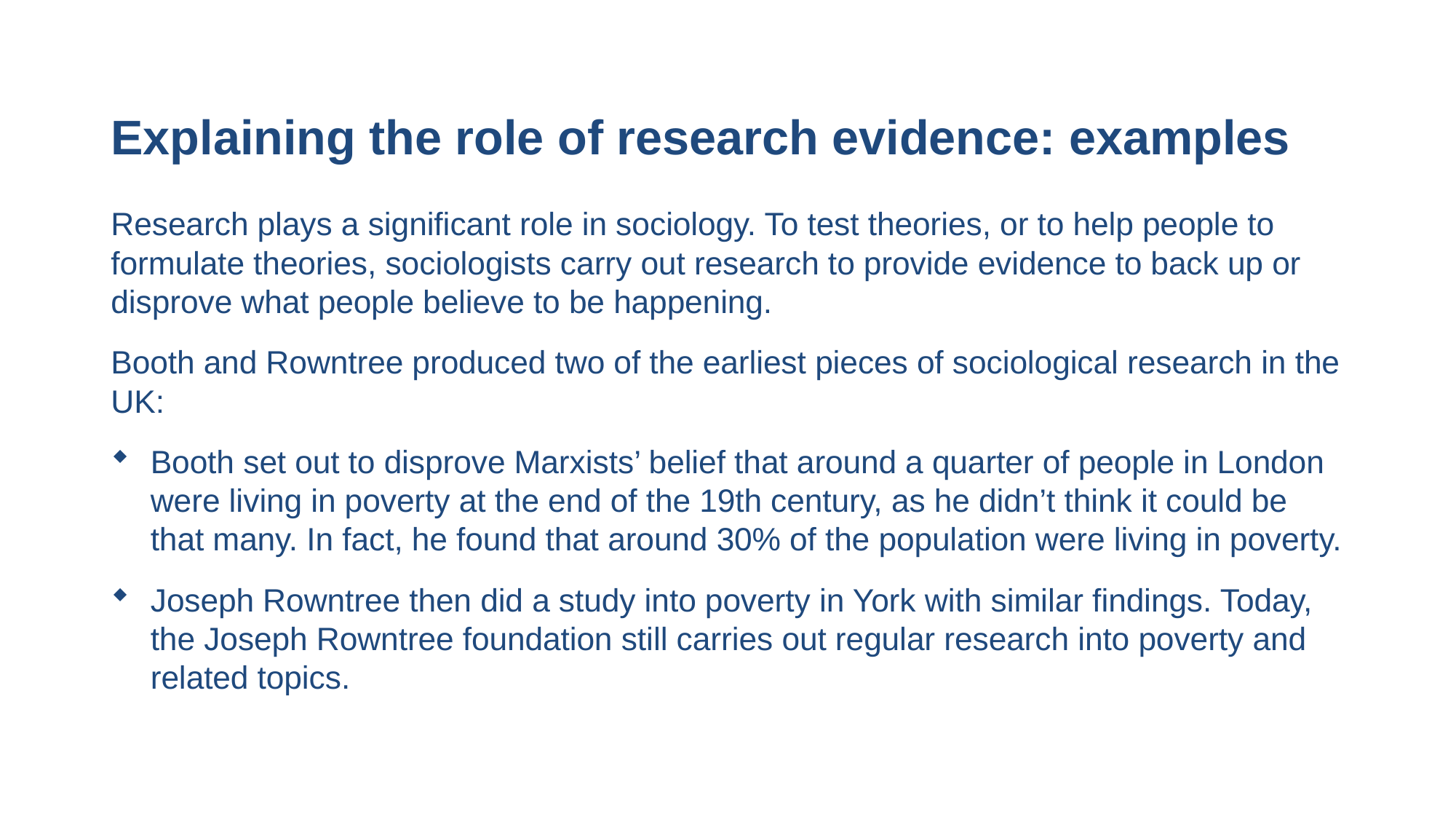

# Explaining the role of research evidence: examples
Research plays a significant role in sociology. To test theories, or to help people to formulate theories, sociologists carry out research to provide evidence to back up or disprove what people believe to be happening.
Booth and Rowntree produced two of the earliest pieces of sociological research in the UK:
Booth set out to disprove Marxists’ belief that around a quarter of people in London were living in poverty at the end of the 19th century, as he didn’t think it could be that many. In fact, he found that around 30% of the population were living in poverty.
Joseph Rowntree then did a study into poverty in York with similar findings. Today, the Joseph Rowntree foundation still carries out regular research into poverty and related topics.